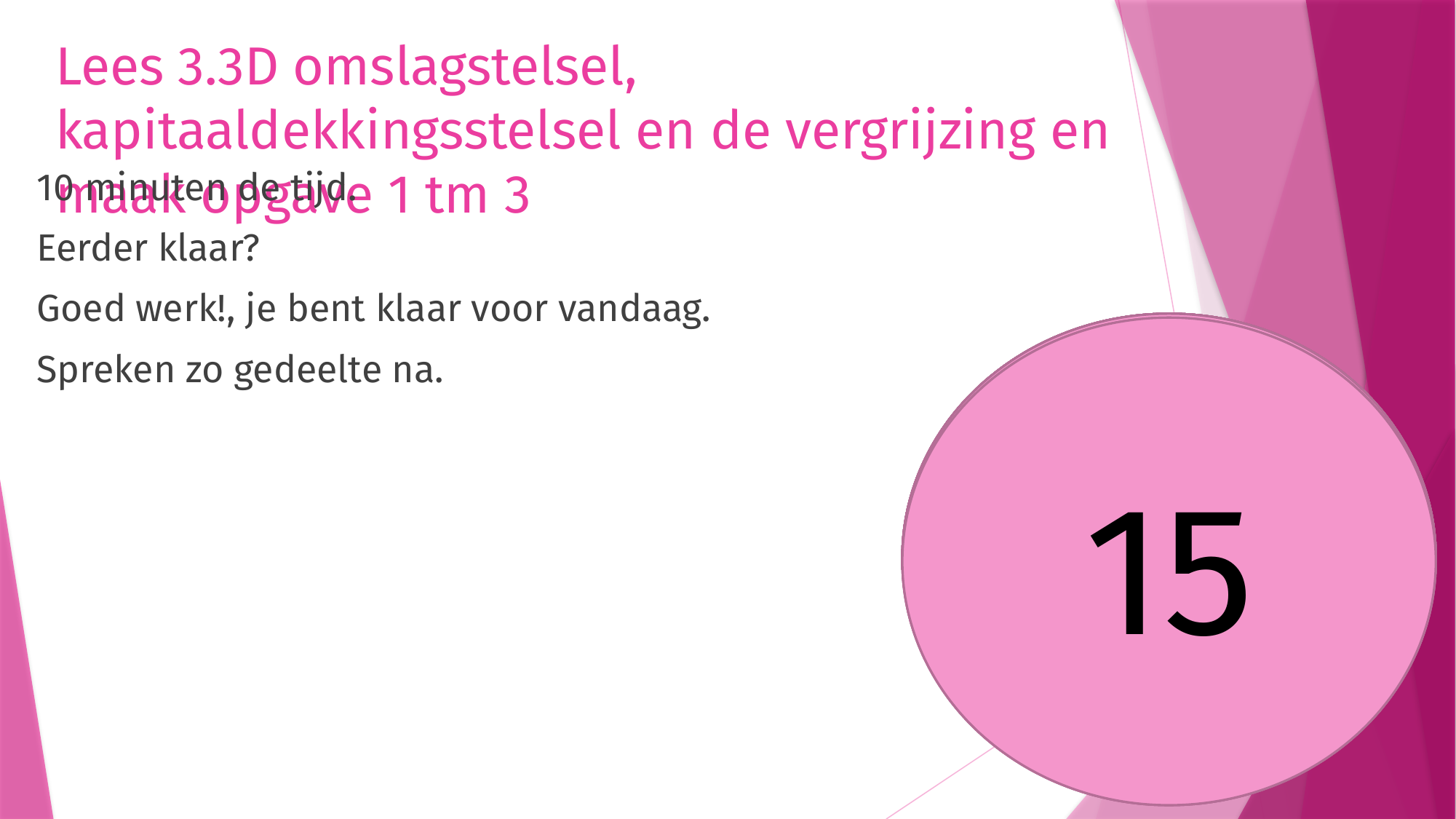

# Lees 3.3D omslagstelsel, kapitaaldekkingsstelsel en de vergrijzing en maak opgave 1 tm 3
10 minuten de tijd.
Eerder klaar?
Goed werk!, je bent klaar voor vandaag.
Spreken zo gedeelte na.

13
9
10
8
5
6
7
4
3
1
2
12
15
14
11